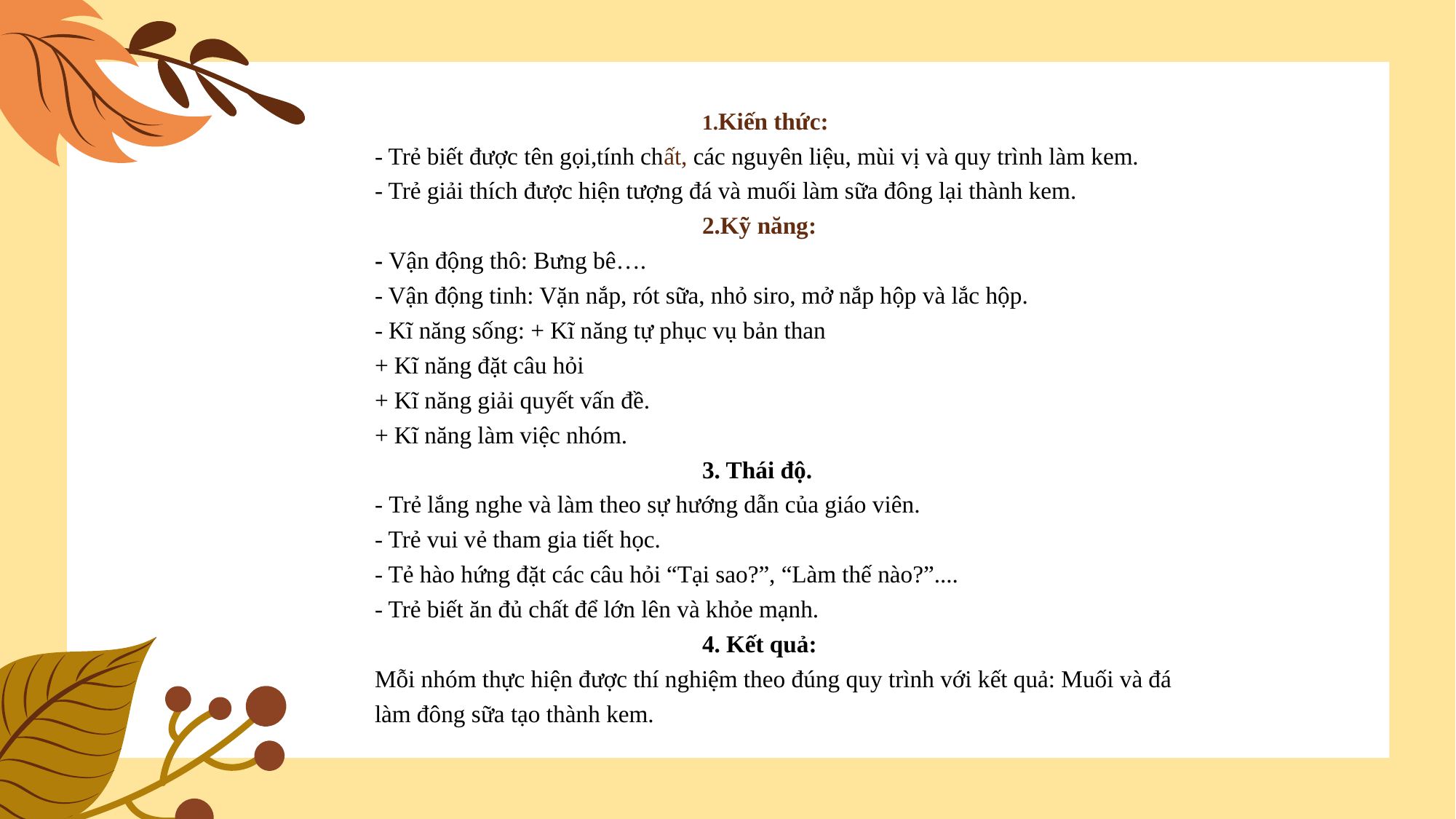

# 1.Kiến thức: - Trẻ biết được tên gọi,tính chất, các nguyên liệu, mùi vị và quy trình làm kem. - Trẻ giải thích được hiện tượng đá và muối làm sữa đông lại thành kem. 2.Kỹ năng: - Vận động thô: Bưng bê…. - Vận động tinh: Vặn nắp, rót sữa, nhỏ siro, mở nắp hộp và lắc hộp. - Kĩ năng sống: + Kĩ năng tự phục vụ bản than + Kĩ năng đặt câu hỏi + Kĩ năng giải quyết vấn đề. + Kĩ năng làm việc nhóm. 3. Thái độ. - Trẻ lắng nghe và làm theo sự hướng dẫn của giáo viên. - Trẻ vui vẻ tham gia tiết học. - Tẻ hào hứng đặt các câu hỏi “Tại sao?”, “Làm thế nào?”.... - Trẻ biết ăn đủ chất để lớn lên và khỏe mạnh. 4. Kết quả: Mỗi nhóm thực hiện được thí nghiệm theo đúng quy trình với kết quả: Muối và đá làm đông sữa tạo thành kem.